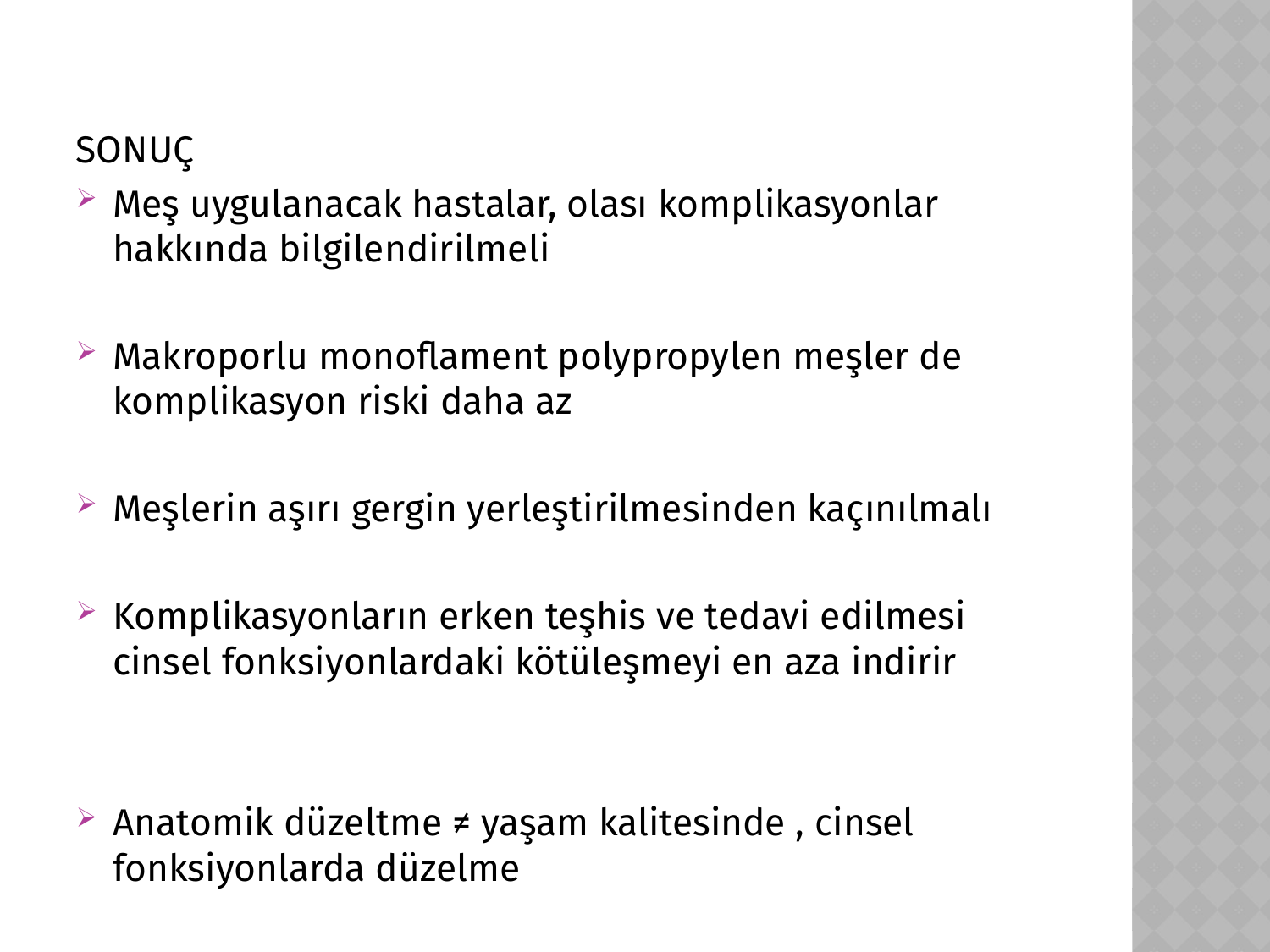

SONUÇ
Meş uygulanacak hastalar, olası komplikasyonlar hakkında bilgilendirilmeli

Makroporlu monoflament polypropylen meşler de komplikasyon riski daha az

Meşlerin aşırı gergin yerleştirilmesinden kaçınılmalı

Komplikasyonların erken teşhis ve tedavi edilmesi cinsel fonksiyonlardaki kötüleşmeyi en aza indirir

Anatomik düzeltme ≠ yaşam kalitesinde , cinsel fonksiyonlarda düzelme